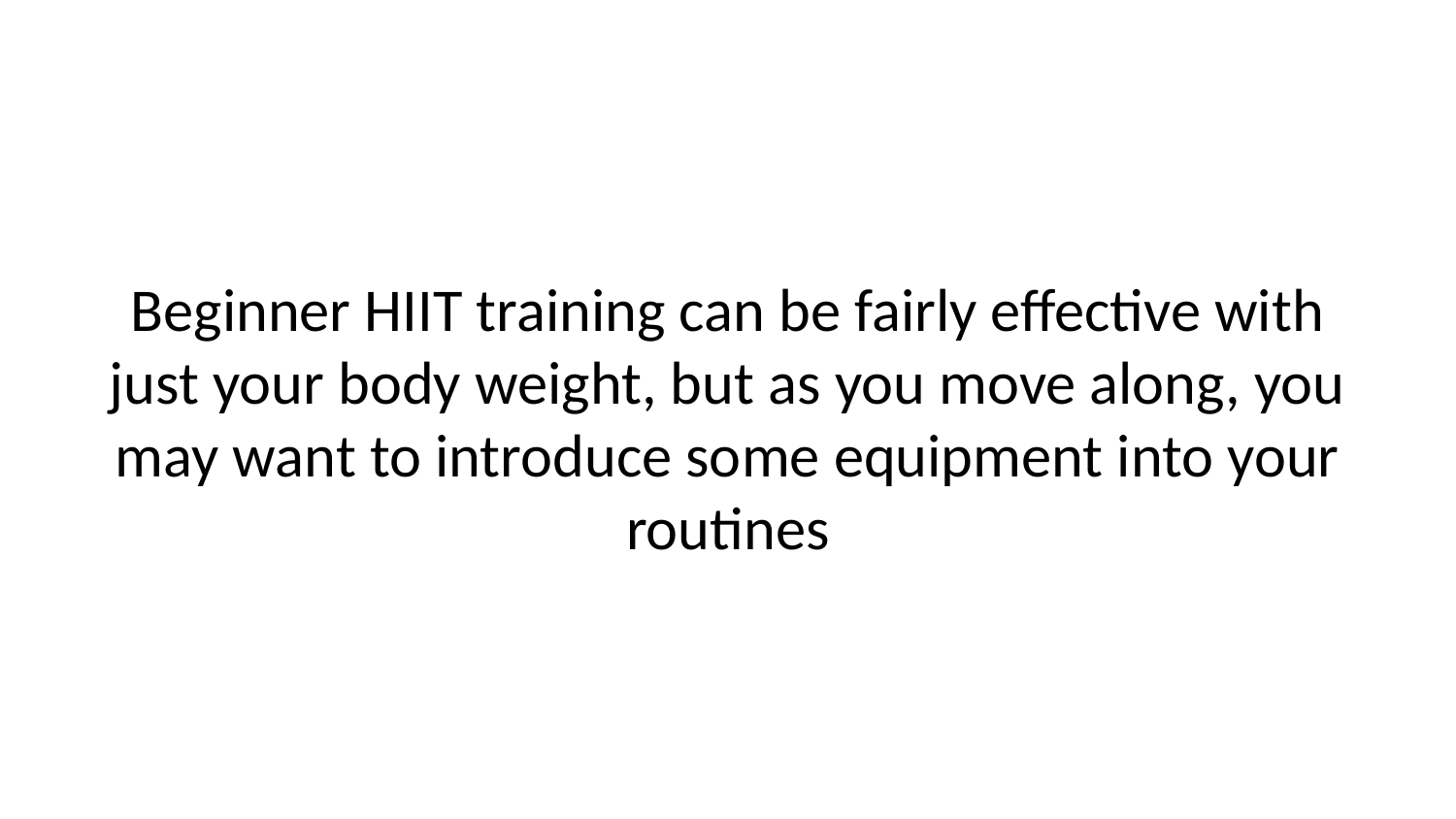

Beginner HIIT training can be fairly effective with just your body weight, but as you move along, you may want to introduce some equipment into your routines